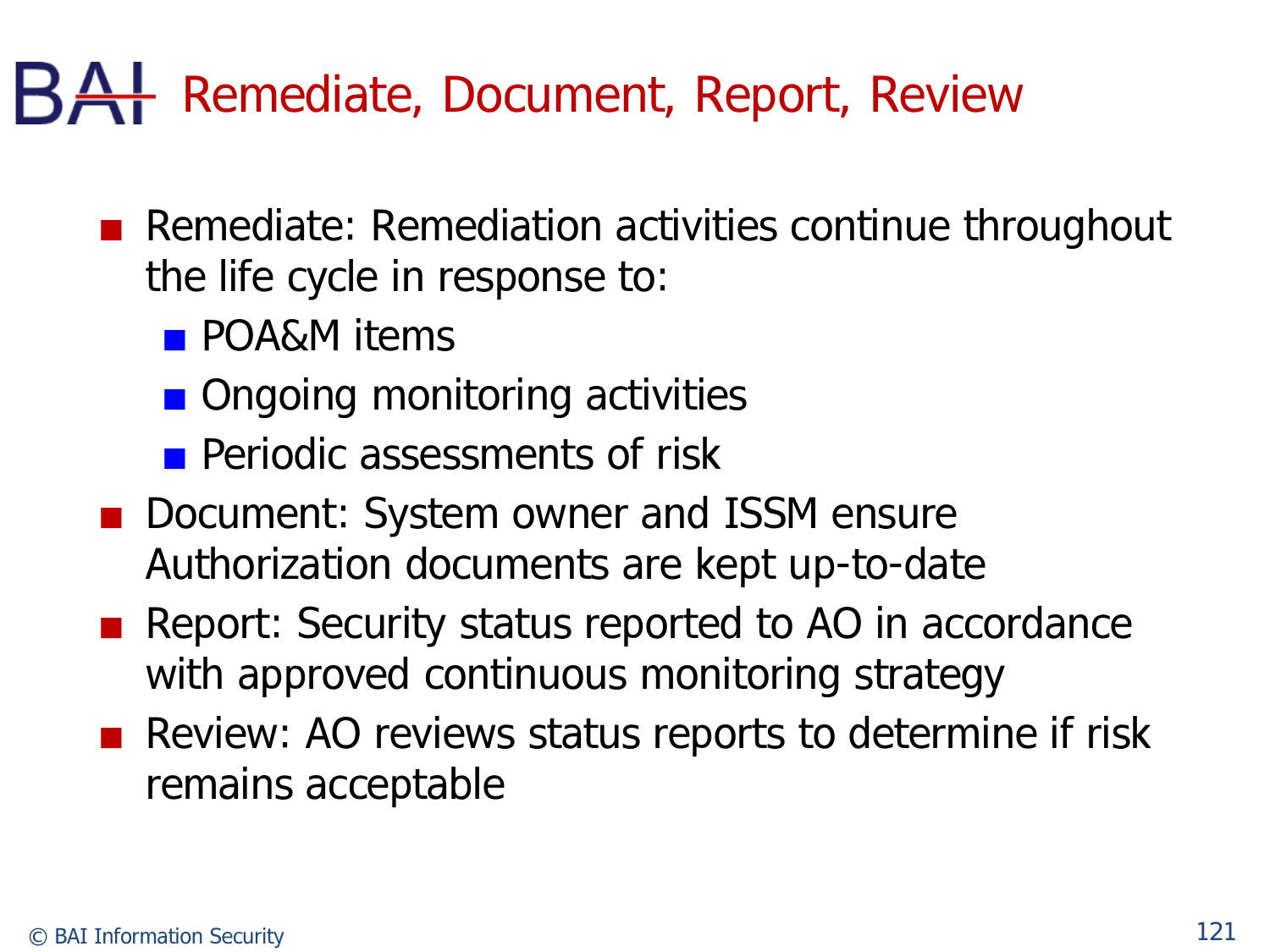

# Remediate, Document, Report, Review
Remediate: Remediation activities continue throughout the life cycle in response to:
POA&M items
Ongoing monitoring activities
Periodic assessments of risk
Document: System owner and ISSM ensure Authorization documents are kept up-to-date
Report: Security status reported to AO in accordance with approved continuous monitoring strategy
Review: AO reviews status reports to determine if risk remains acceptable